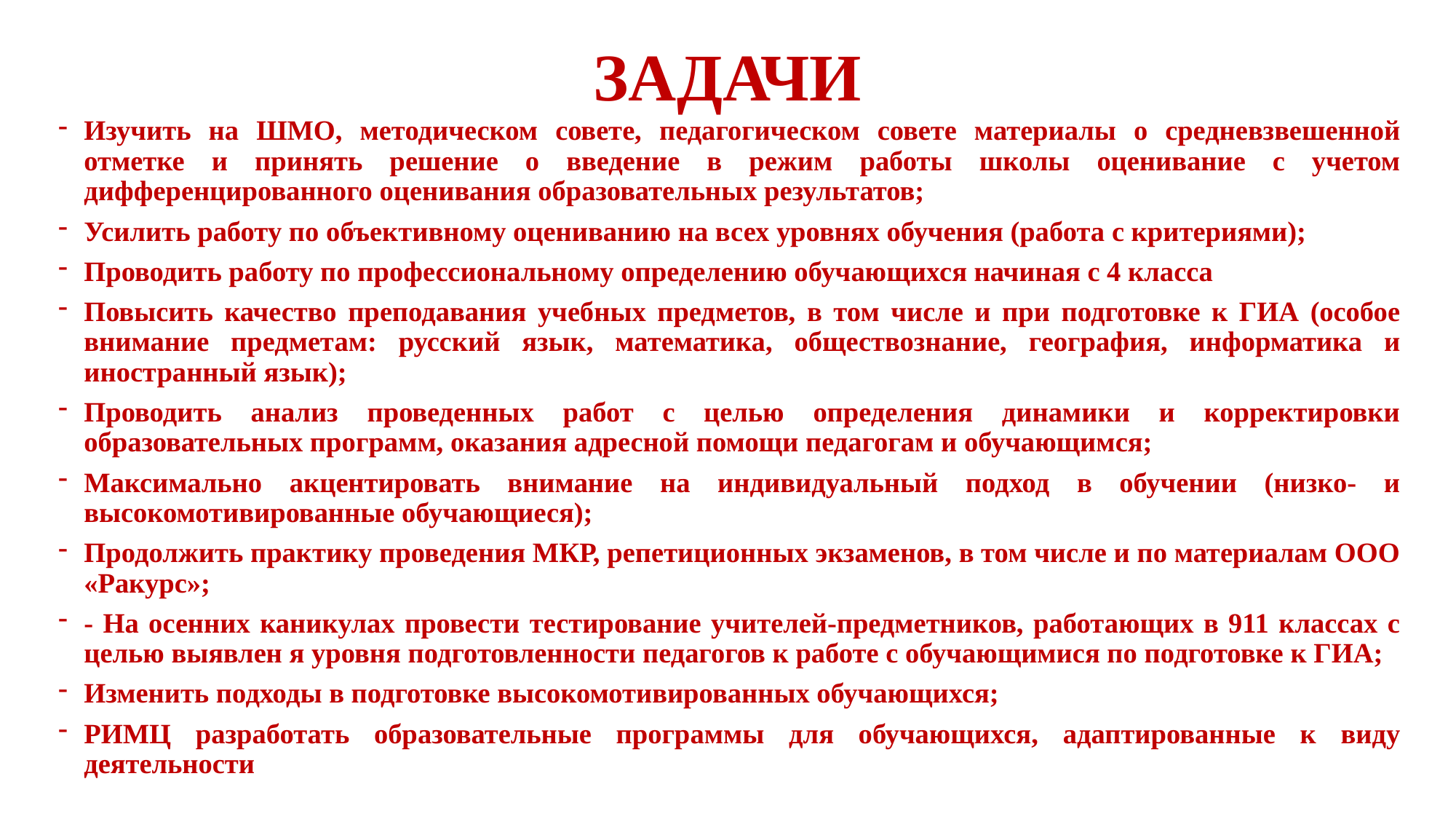

# ЗАДАЧИ
Изучить на ШМО, методическом совете, педагогическом совете материалы о средневзвешенной отметке и принять решение о введение в режим работы школы оценивание с учетом дифференцированного оценивания образовательных результатов;
Усилить работу по объективному оцениванию на всех уровнях обучения (работа с критериями);
Проводить работу по профессиональному определению обучающихся начиная с 4 класса
Повысить качество преподавания учебных предметов, в том числе и при подготовке к ГИА (особое внимание предметам: русский язык, математика, обществознание, география, информатика и иностранный язык);
Проводить анализ проведенных работ с целью определения динамики и корректировки образовательных программ, оказания адресной помощи педагогам и обучающимся;
Максимально акцентировать внимание на индивидуальный подход в обучении (низко- и высокомотивированные обучающиеся);
Продолжить практику проведения МКР, репетиционных экзаменов, в том числе и по материалам ООО «Ракурс»;
- На осенних каникулах провести тестирование учителей-предметников, работающих в 911 классах с целью выявлен я уровня подготовленности педагогов к работе с обучающимися по подготовке к ГИА;
Изменить подходы в подготовке высокомотивированных обучающихся;
РИМЦ разработать образовательные программы для обучающихся, адаптированные к виду деятельности